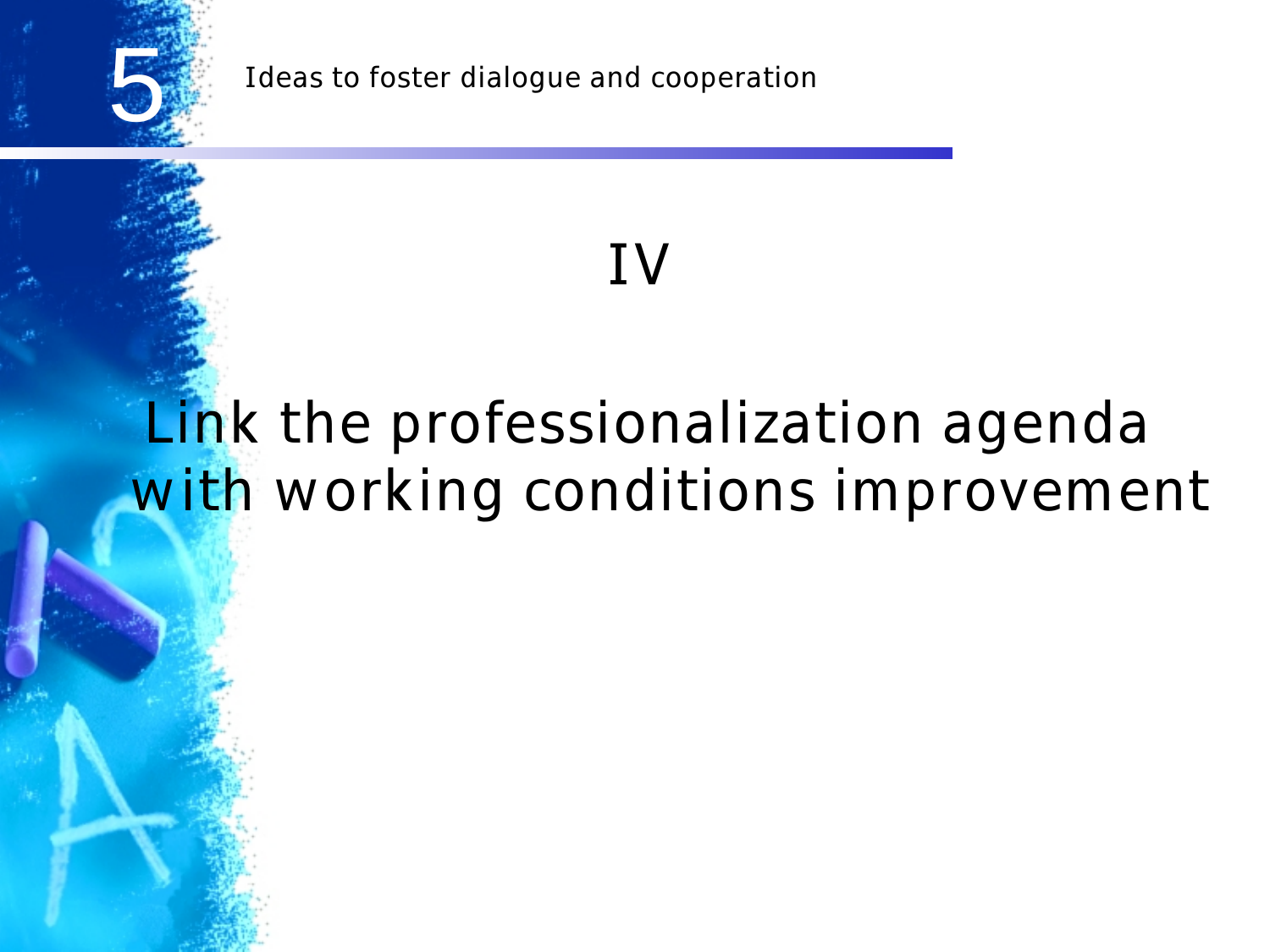

Ideas to foster dialogue and cooperation
IV

Link the professionalization agenda with working conditions improvement